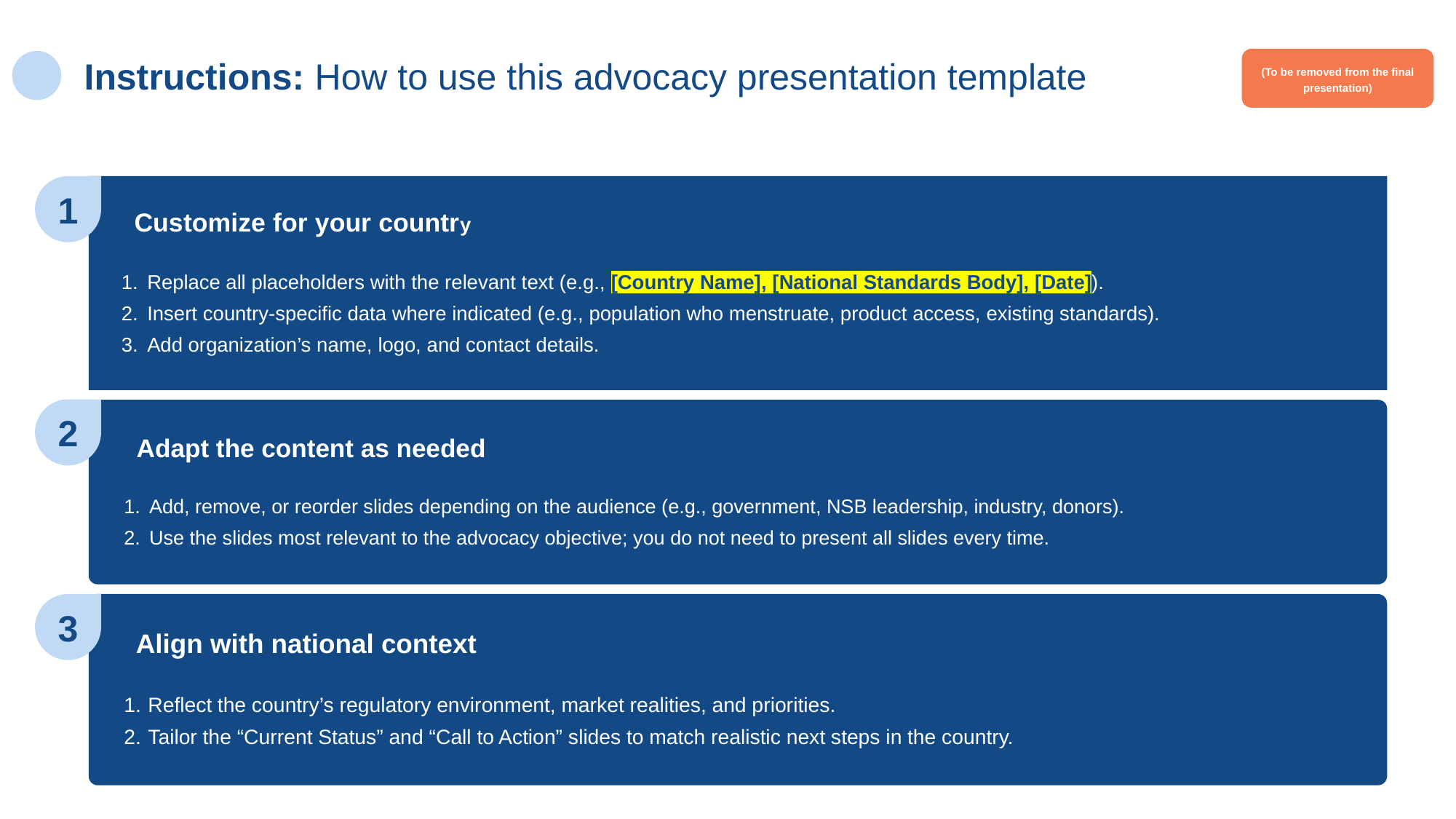

# Instructions: How to use this advocacy presentation template
(To be removed from the final presentation)
1
Customize for your country
Replace all placeholders with the relevant text (e.g., [Country Name], [National Standards Body], [Date]).
Insert country-specific data where indicated (e.g., population who menstruate, product access, existing standards).
Add organization’s name, logo, and contact details.
2
Adapt the content as needed
Add, remove, or reorder slides depending on the audience (e.g., government, NSB leadership, industry, donors).
Use the slides most relevant to the advocacy objective; you do not need to present all slides every time.
3
Align with national context
Reflect the country’s regulatory environment, market realities, and priorities.
Tailor the “Current Status” and “Call to Action” slides to match realistic next steps in the country.